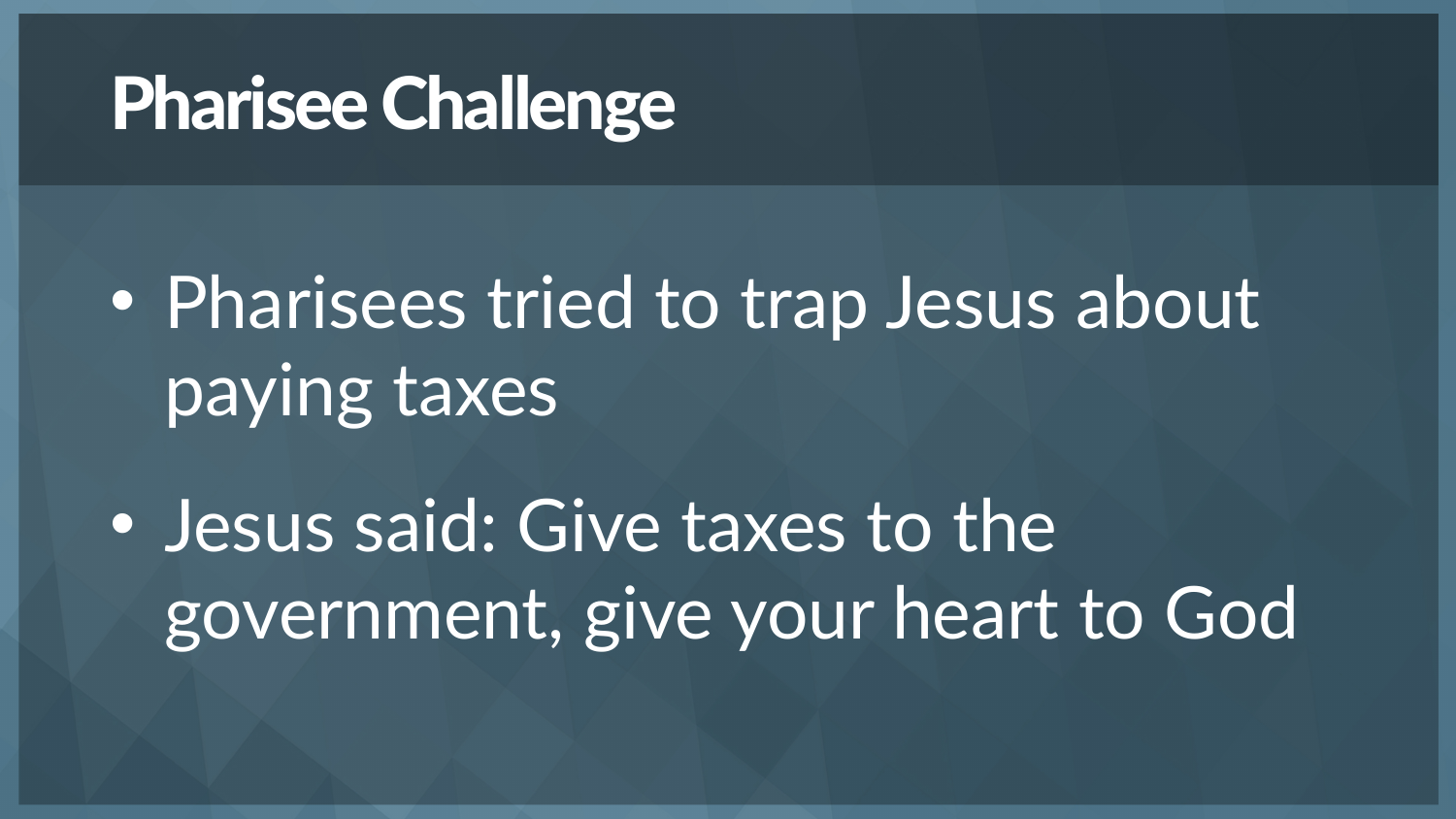

# Pharisee Challenge
Pharisees tried to trap Jesus about paying taxes
Jesus said: Give taxes to the government, give your heart to God